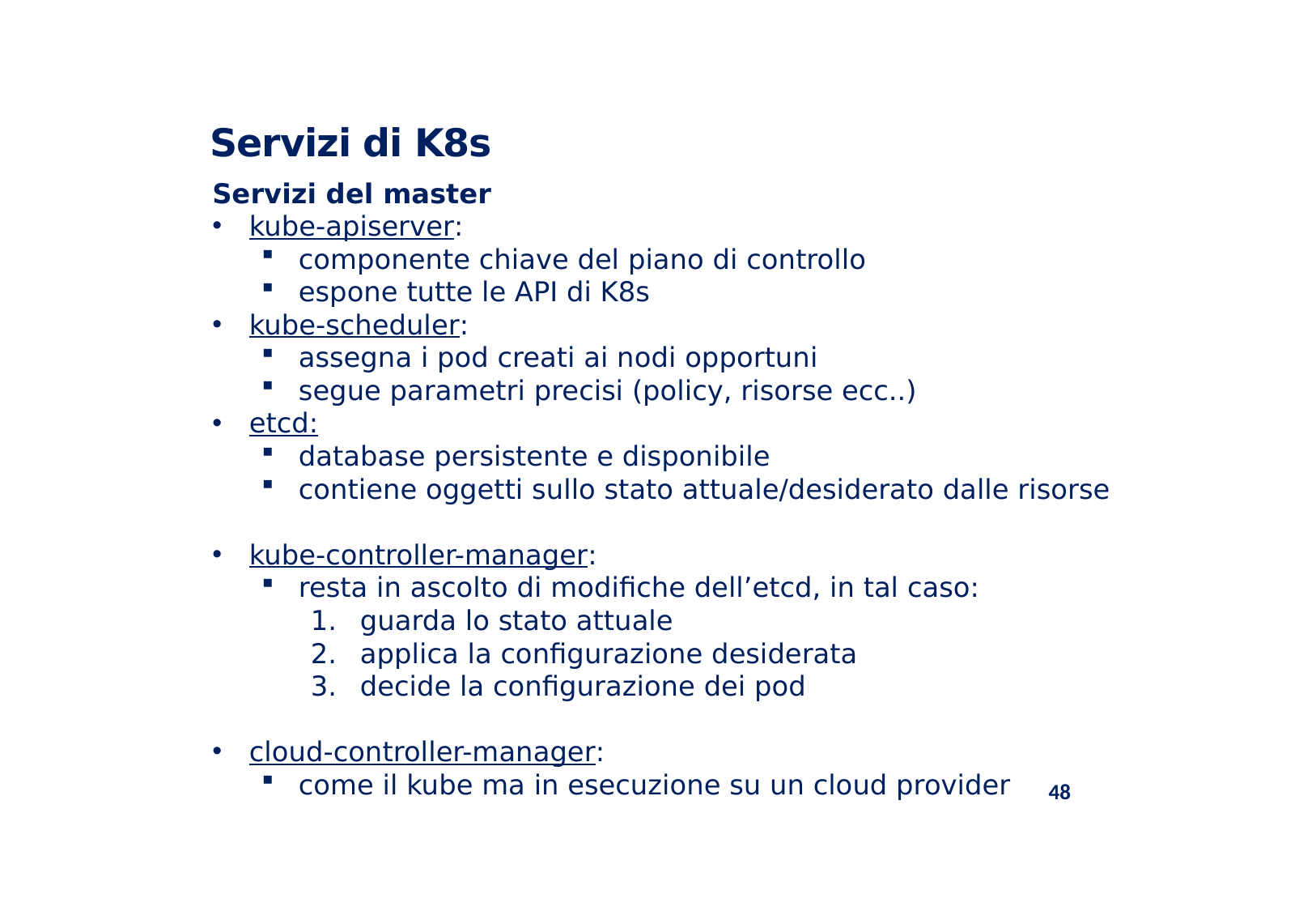

Servizi di K8s
Servizi del master
kube-apiserver:
componente chiave del piano di controllo
espone tutte le API di K8s
kube-scheduler:
assegna i pod creati ai nodi opportuni
segue parametri precisi (policy, risorse ecc..)
etcd:
database persistente e disponibile
contiene oggetti sullo stato attuale/desiderato dalle risorse

kube-controller-manager:
resta in ascolto di modifiche dell’etcd, in tal caso:
guarda lo stato attuale
applica la configurazione desiderata
decide la configurazione dei pod

cloud-controller-manager:
come il kube ma in esecuzione su un cloud provider

48